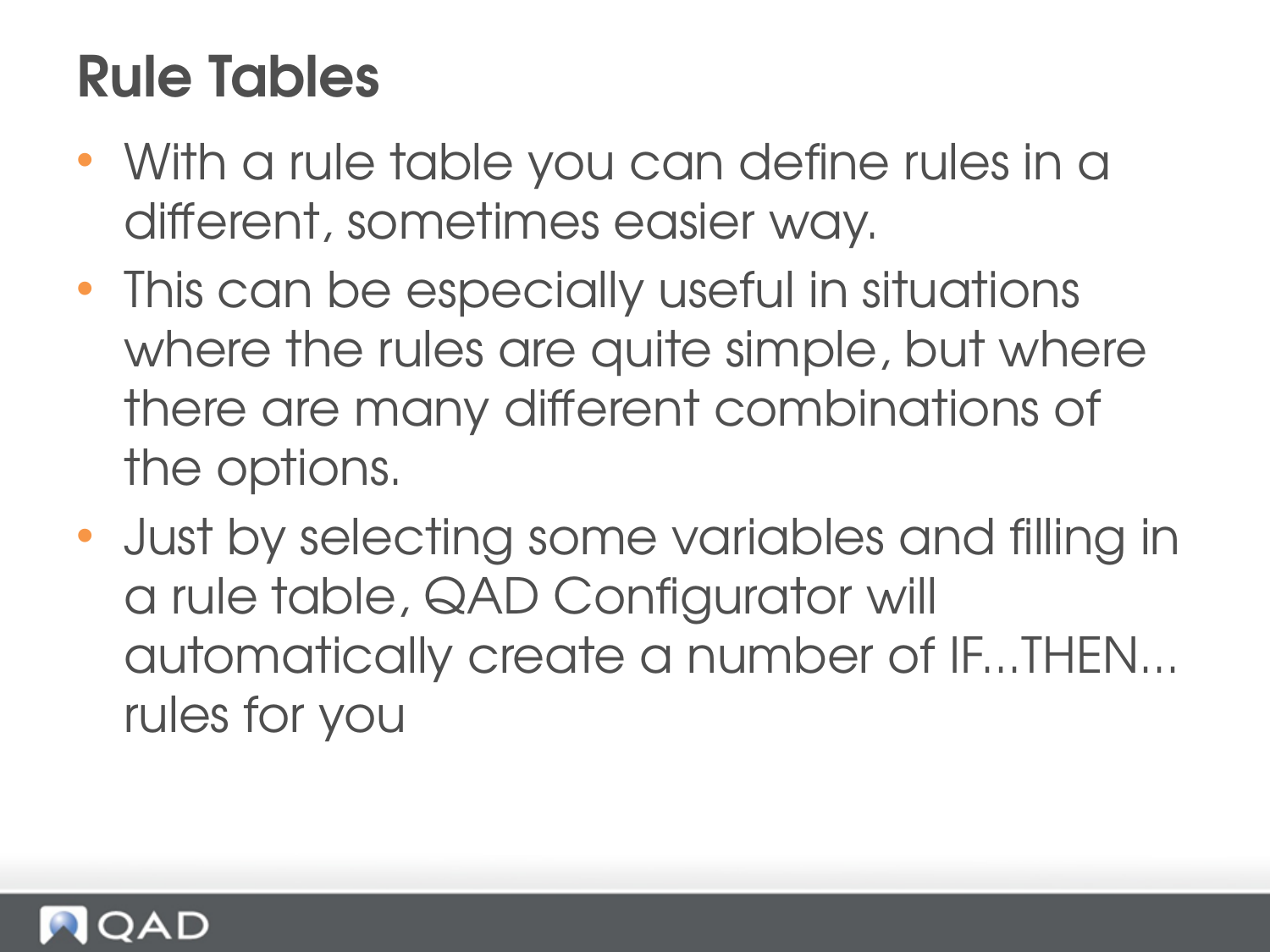

# Rule Tables
With a rule table you can define rules in a different, sometimes easier way.
This can be especially useful in situations where the rules are quite simple, but where there are many different combinations of the options.
Just by selecting some variables and filling in a rule table, QAD Configurator will automatically create a number of IF...THEN... rules for you